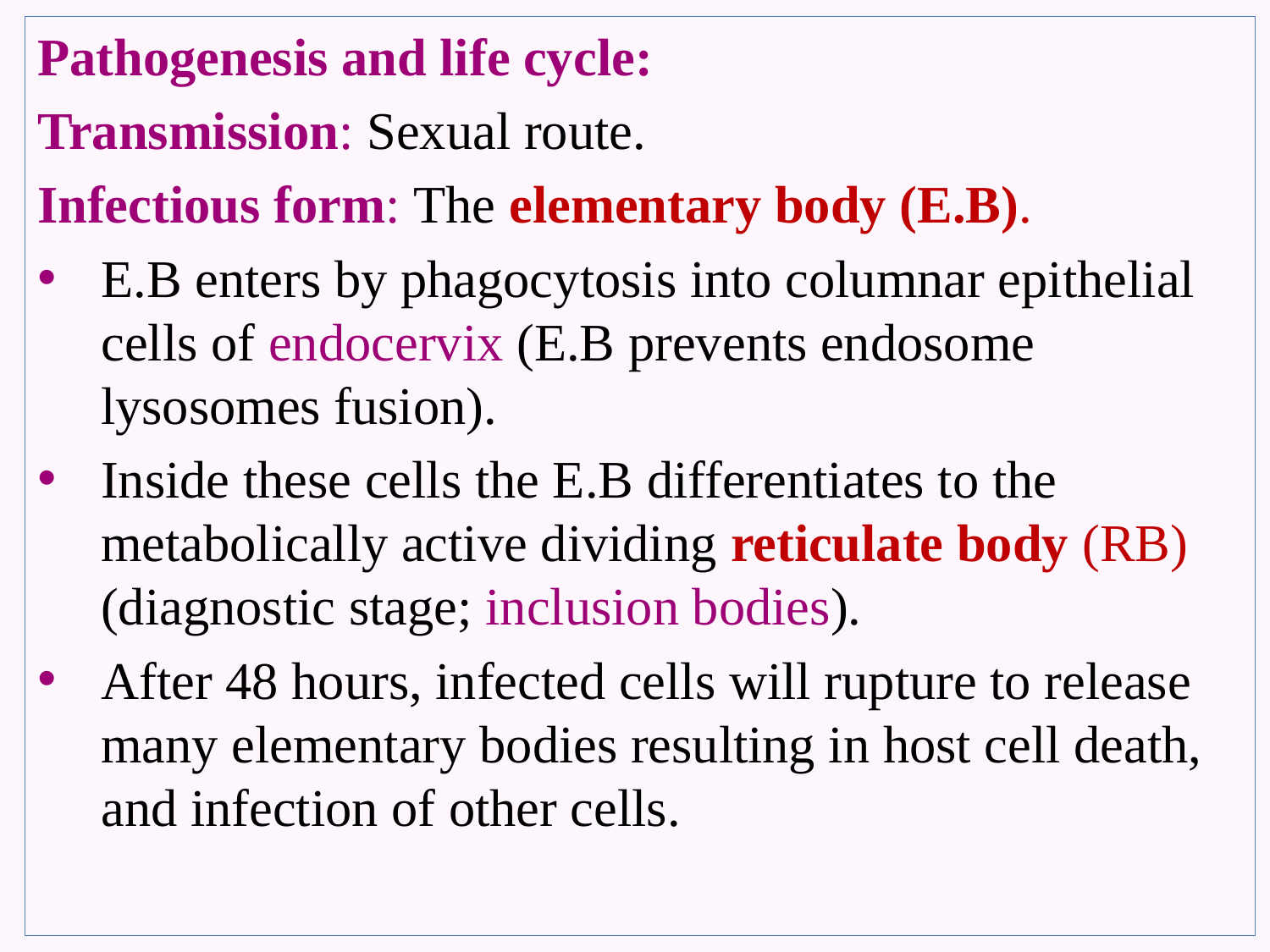

Pathogenesis and life cycle:
Transmission: Sexual route.
Infectious form: The elementary body (E.B).
E.B enters by phagocytosis into columnar epithelial cells of endocervix (E.B prevents endosome lysosomes fusion).
Inside these cells the E.B differentiates to the metabolically active dividing reticulate body (RB) (diagnostic stage; inclusion bodies).
After 48 hours, infected cells will rupture to release many elementary bodies resulting in host cell death, and infection of other cells.